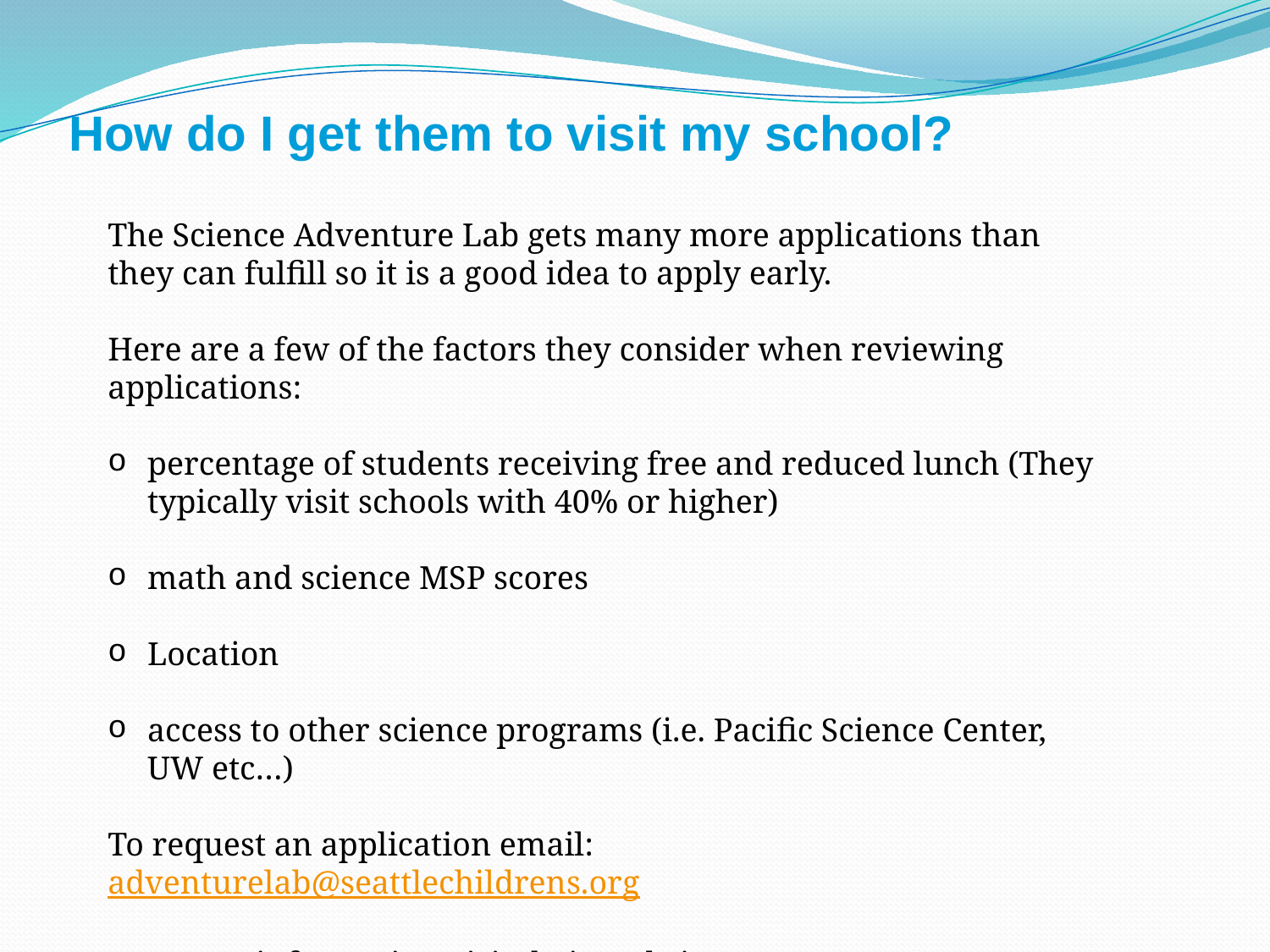

How do I get them to visit my school?
The Science Adventure Lab gets many more applications than they can fulfill so it is a good idea to apply early.

Here are a few of the factors they consider when reviewing applications:

percentage of students receiving free and reduced lunch (They typically visit schools with 40% or higher)

math and science MSP scores

Location

access to other science programs (i.e. Pacific Science Center, UW etc…)

To request an application email: adventurelab@seattlechildrens.org

For more information visit their website: http://seattlechildrens.org/classes-community/community-programs/science-adventure-lab/